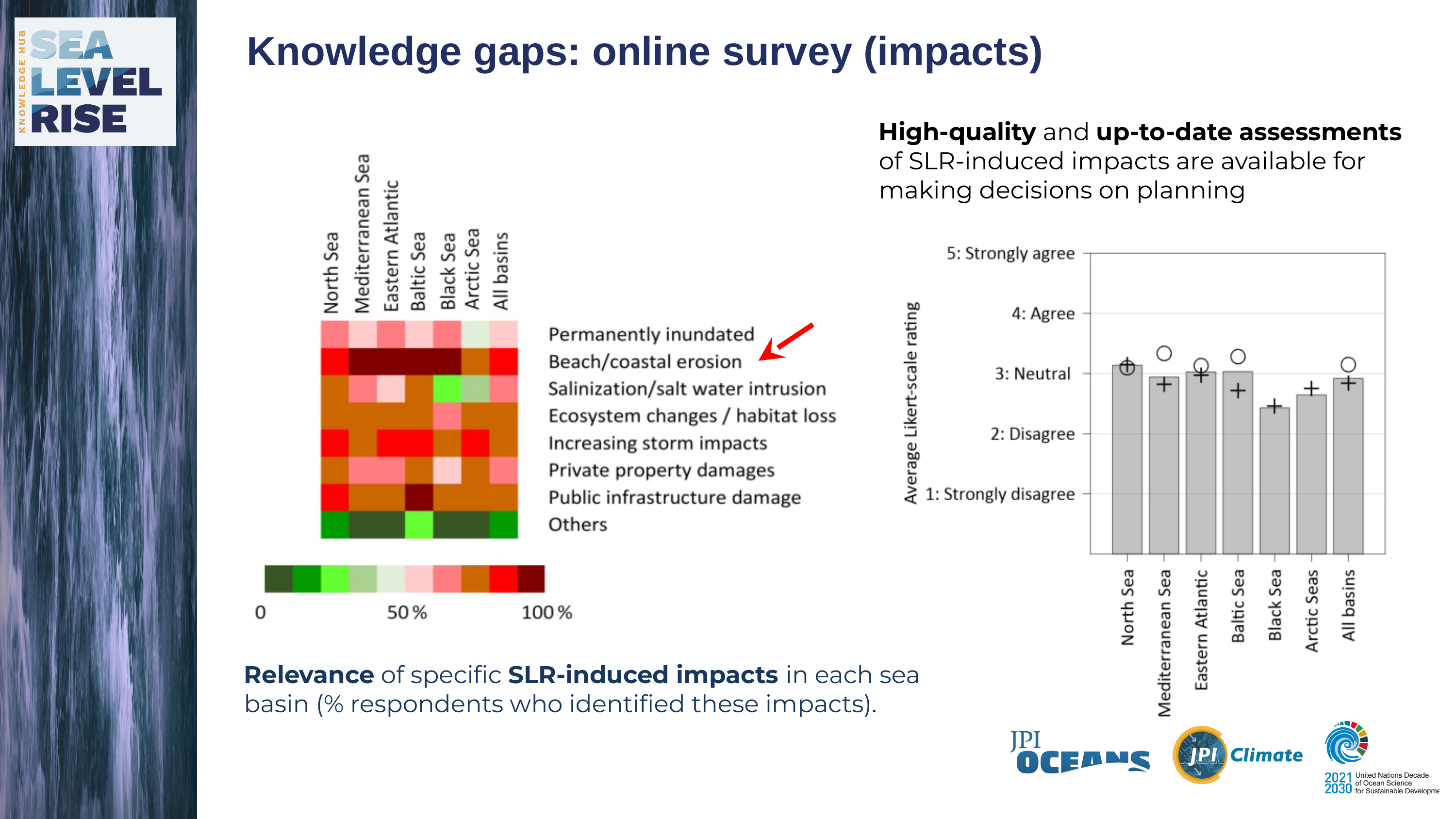

Knowledge gaps: online survey (impacts)
High-quality and up-to-date assessments of SLR-induced impacts are available for making decisions on planning

Relevance of specific SLR-induced impacts in each sea basin (% respondents who identified these impacts).